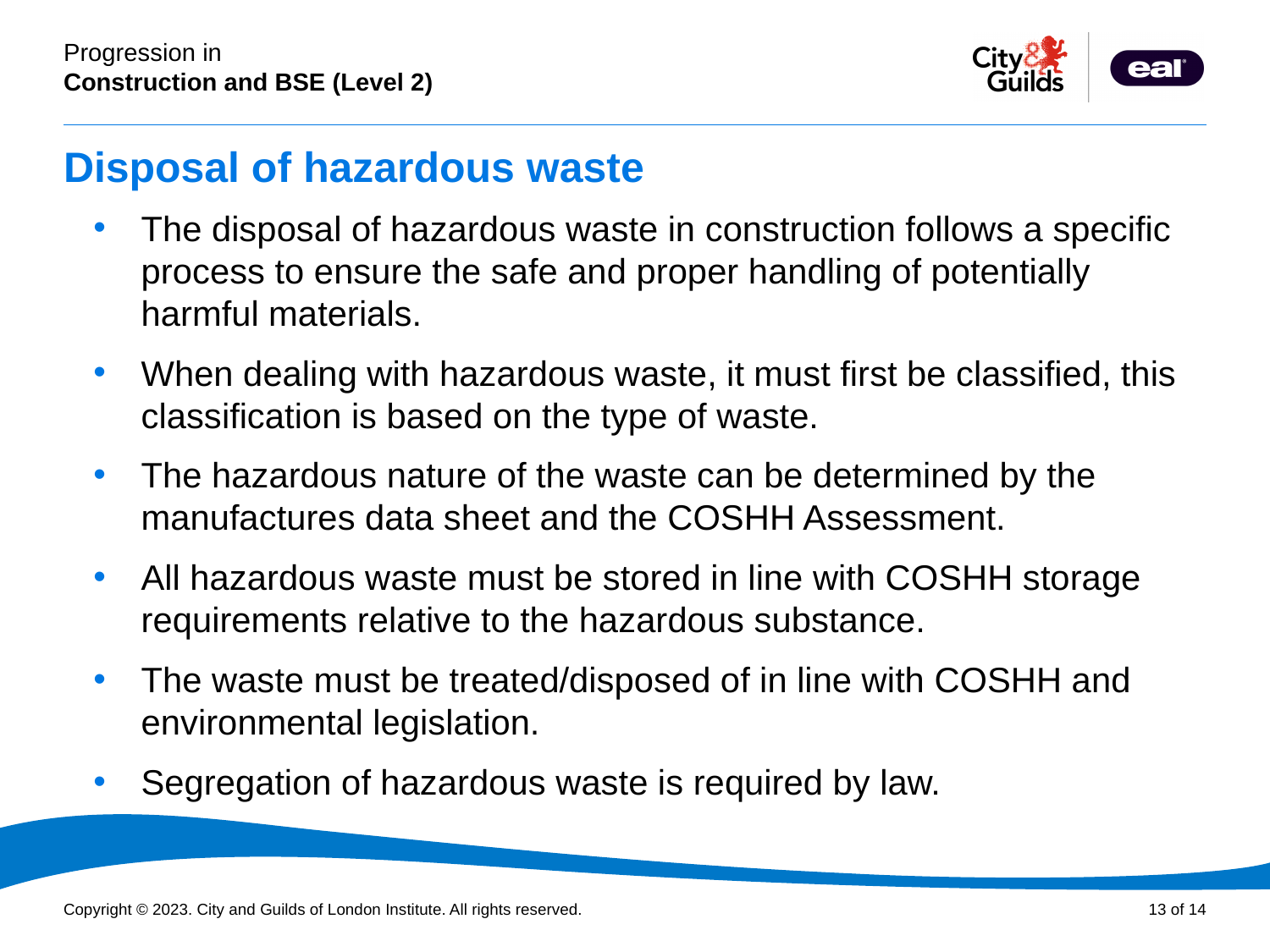

# Disposal of hazardous waste
The disposal of hazardous waste in construction follows a specific process to ensure the safe and proper handling of potentially harmful materials.
When dealing with hazardous waste, it must first be classified, this classification is based on the type of waste.
The hazardous nature of the waste can be determined by the manufactures data sheet and the COSHH Assessment.
All hazardous waste must be stored in line with COSHH storage requirements relative to the hazardous substance.
The waste must be treated/disposed of in line with COSHH and environmental legislation.
Segregation of hazardous waste is required by law.